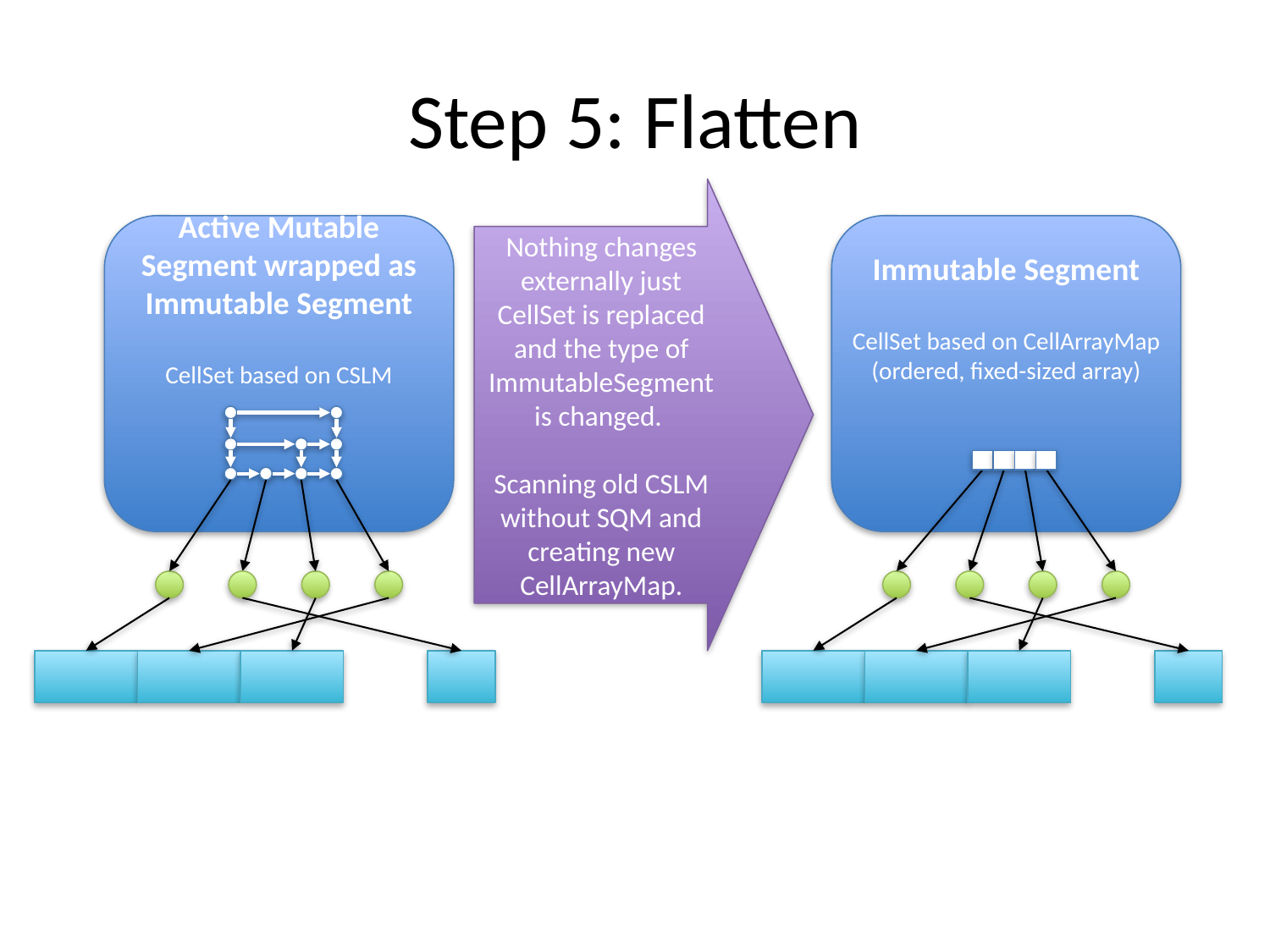

# Step 5: Flatten
Nothing changes externally just CellSet is replaced and the type of ImmutableSegment is changed.

Scanning old CSLM without SQM and creating new CellArrayMap.
Active Mutable Segment wrapped as Immutable Segment

CellSet based on CSLM

Immutable Segment

CellSet based on CellArrayMap (ordered, fixed-sized array)